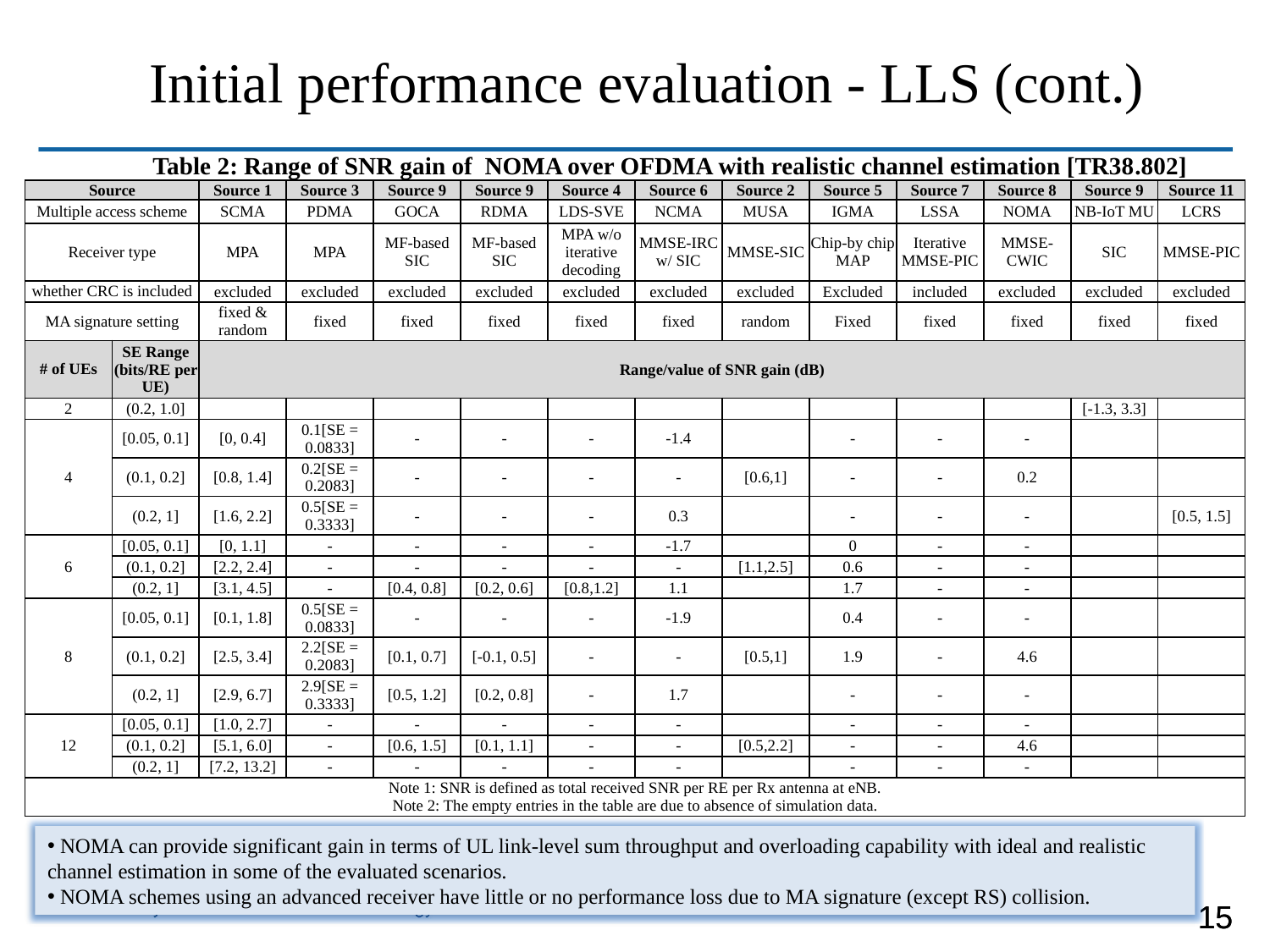

# Initial performance evaluation - LLS (cont.)

Table 2: Range of SNR gain of  NOMA over OFDMA with realistic channel estimation [TR38.802]
| Source |  | Source 1 | Source 3 | Source 9 | Source 9 | Source 4 | Source 6 | Source 2 | Source 5 | Source 7 | Source 8 | Source 9 | Source 11 |
| --- | --- | --- | --- | --- | --- | --- | --- | --- | --- | --- | --- | --- | --- |
| Multiple access scheme |  | SCMA | PDMA | GOCA | RDMA | LDS-SVE | NCMA | MUSA | IGMA | LSSA | NOMA | NB-IoT MU | LCRS |
| Receiver type |  | MPA | MPA | MF-based SIC | MF-based SIC | MPA w/o iterative decoding | MMSE-IRC w/ SIC | MMSE-SIC | Chip-by chip MAP | Iterative MMSE-PIC | MMSE-CWIC | SIC | MMSE-PIC |
| whether CRC is included |  | excluded | excluded | excluded | excluded | excluded | excluded | excluded | Excluded | included | excluded | excluded | excluded |
| MA signature setting |  | fixed & random | fixed | fixed | fixed | fixed | fixed | random | Fixed | fixed | fixed | fixed | fixed |
| # of UEs | SE Range (bits/RE per UE) | Range/value of SNR gain (dB) |  |  |  |  |  |  |  |  |  |  |  |
| 2 | (0.2, 1.0] |  |  |  |  |  |  |  |  |  |  | [-1.3, 3.3] |  |
| 4 | [0.05, 0.1] | [0, 0.4] | 0.1[SE = 0.0833] | - | - | - | -1.4 |  | - | - | - |  |  |
|  | (0.1, 0.2] | [0.8, 1.4] | 0.2[SE = 0.2083] | - | - | - | - | [0.6,1] | - | - | 0.2 |  |  |
|  | (0.2, 1] | [1.6, 2.2] | 0.5[SE = 0.3333] | - | - | - | 0.3 |  | - | - | - |  | [0.5, 1.5] |
| 6 | [0.05, 0.1] | [0, 1.1] | - | - | - | - | -1.7 |  | 0 | - | - |  |  |
|  | (0.1, 0.2] | [2.2, 2.4] | - | - | - | - | - | [1.1,2.5] | 0.6 | - | - |  |  |
|  | (0.2, 1] | [3.1, 4.5] | - | [0.4, 0.8] | [0.2, 0.6] | [0.8,1.2] | 1.1 |  | 1.7 | - | - |  |  |
| 8 | [0.05, 0.1] | [0.1, 1.8] | 0.5[SE = 0.0833] | - | - | - | -1.9 |  | 0.4 | - | - |  |  |
|  | (0.1, 0.2] | [2.5, 3.4] | 2.2[SE = 0.2083] | [0.1, 0.7] | [-0.1, 0.5] | - | - | [0.5,1] | 1.9 | - | 4.6 |  |  |
|  | (0.2, 1] | [2.9, 6.7] | 2.9[SE = 0.3333] | [0.5, 1.2] | [0.2, 0.8] | - | 1.7 |  | - | - | - |  |  |
| 12 | [0.05, 0.1] | [1.0, 2.7] | - | - | - | - | - |  | - | - | - |  |  |
|  | (0.1, 0.2] | [5.1, 6.0] | - | [0.6, 1.5] | [0.1, 1.1] | - | - | [0.5,2.2] | - | - | 4.6 |  |  |
|  | (0.2, 1] | [7.2, 13.2] | - | - | - | - | - |  | - | - | - |  |  |
| Note 1: SNR is defined as total received SNR per RE per Rx antenna at eNB. Note 2: The empty entries in the table are due to absence of simulation data. |  |  |  |  |  |  |  |  |  |  |  |  |  |

 NOMA can provide significant gain in terms of UL link-level sum throughput and overloading capability with ideal and realistic channel estimation in some of the evaluated scenarios.
 NOMA schemes using an advanced receiver have little or no performance loss due to MA signature (except RS) collision.
15
15